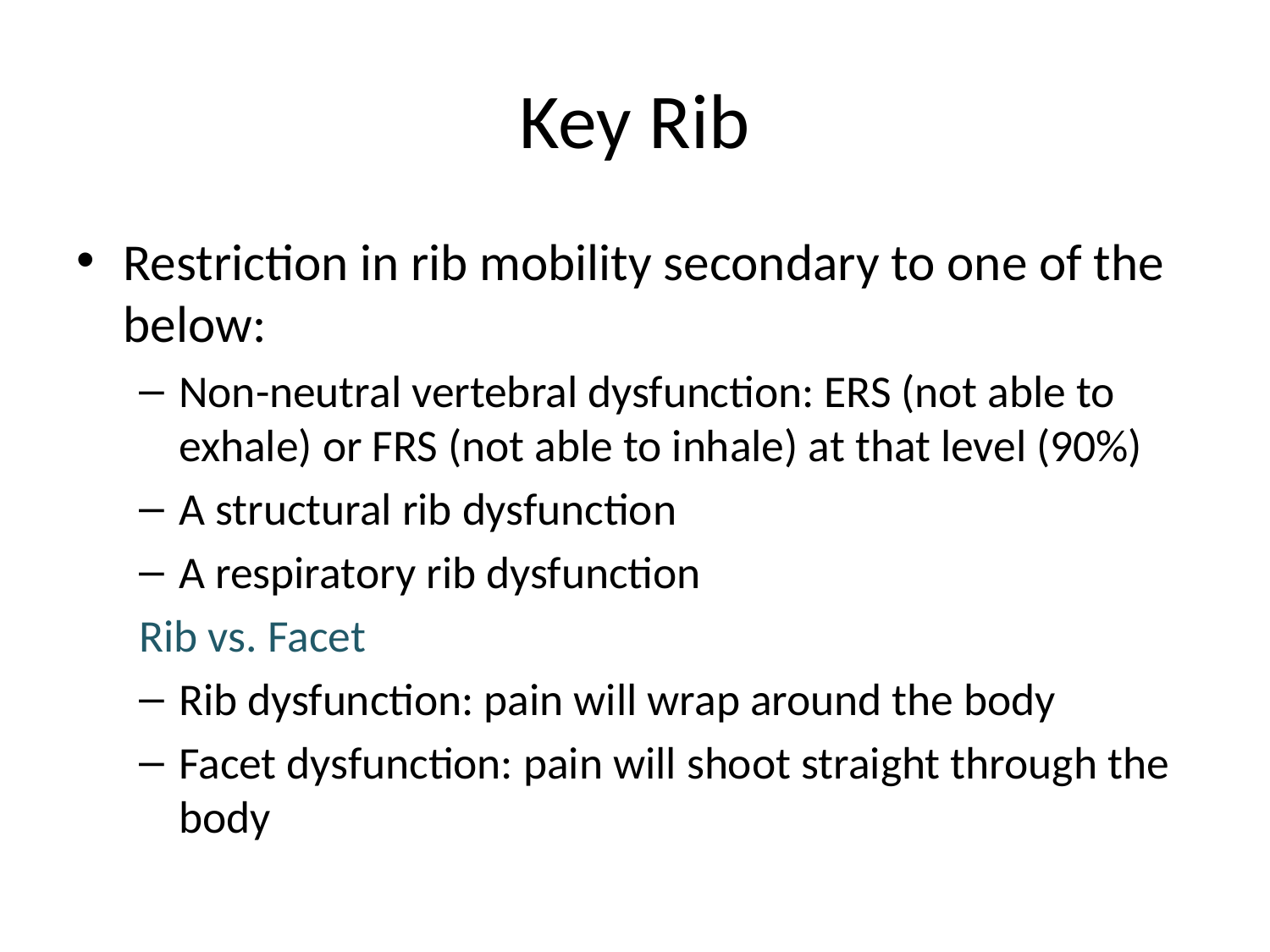

# Key Rib
Restriction in rib mobility secondary to one of the below:
Non-neutral vertebral dysfunction: ERS (not able to exhale) or FRS (not able to inhale) at that level (90%)
A structural rib dysfunction
A respiratory rib dysfunction
Rib vs. Facet
Rib dysfunction: pain will wrap around the body
Facet dysfunction: pain will shoot straight through the body